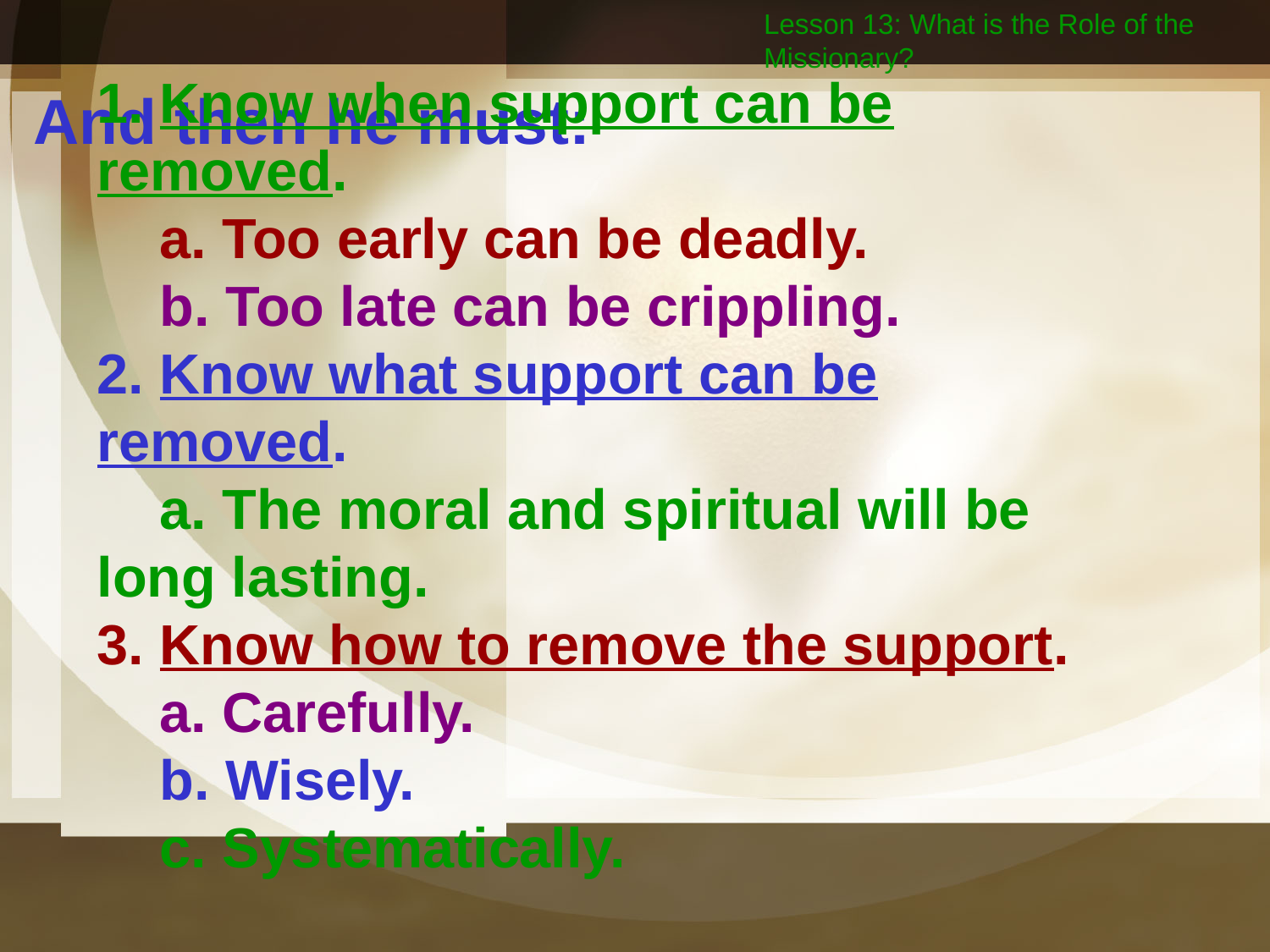

Lesson 13: What is the Role of the Missionary?
And then he must:
1. Know when support can be removed.
    a. Too early can be deadly.
    b. Too late can be crippling.
2. Know what support can be removed.
    a. The moral and spiritual will be long lasting.
3. Know how to remove the support.
    a. Carefully.
    b. Wisely.
    c. Systematically.